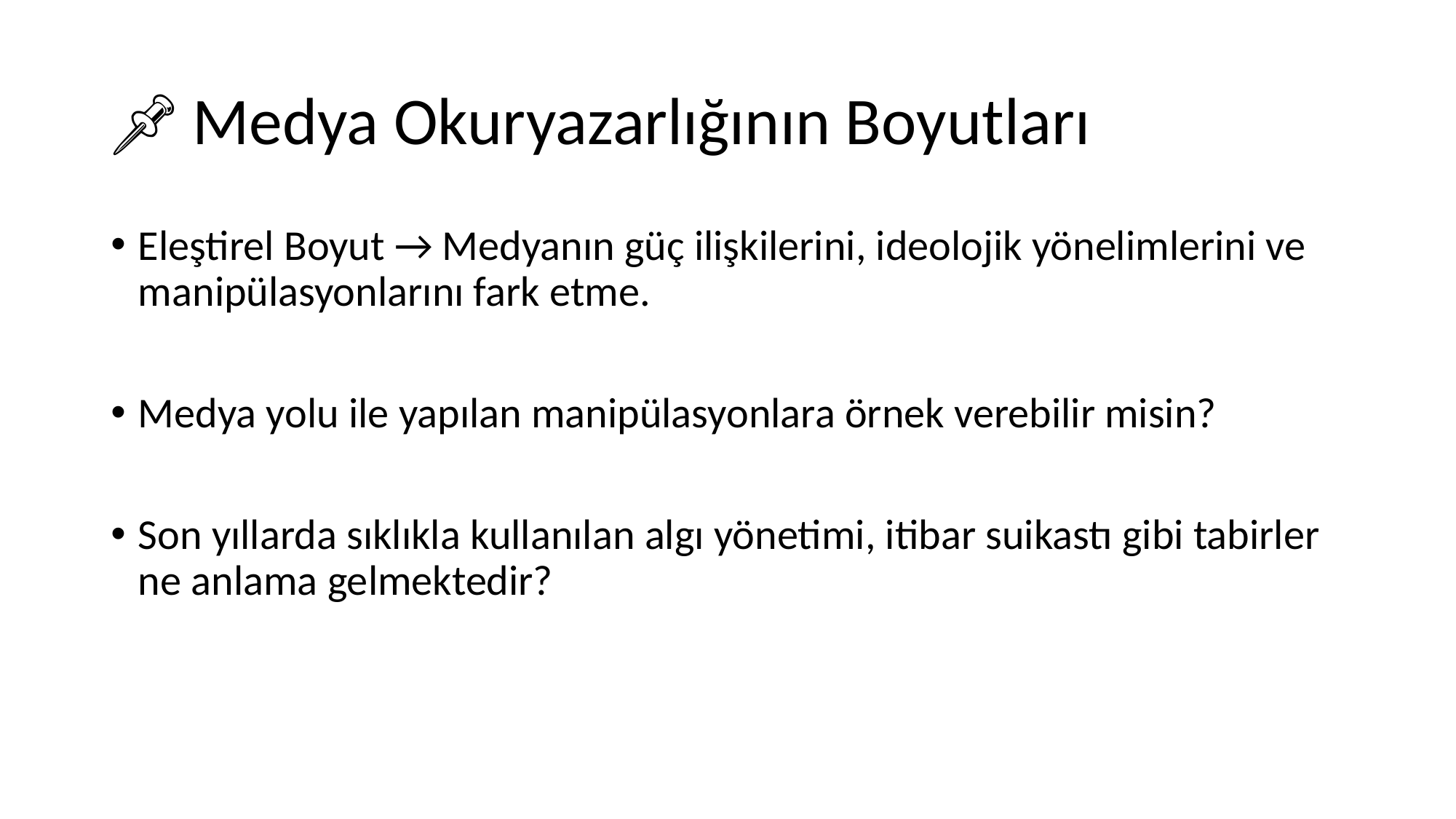

# 📌 Medya Okuryazarlığının Boyutları
Eleştirel Boyut → Medyanın güç ilişkilerini, ideolojik yönelimlerini ve manipülasyonlarını fark etme.

Medya yolu ile yapılan manipülasyonlara örnek verebilir misin?

Son yıllarda sıklıkla kullanılan algı yönetimi, itibar suikastı gibi tabirler ne anlama gelmektedir?